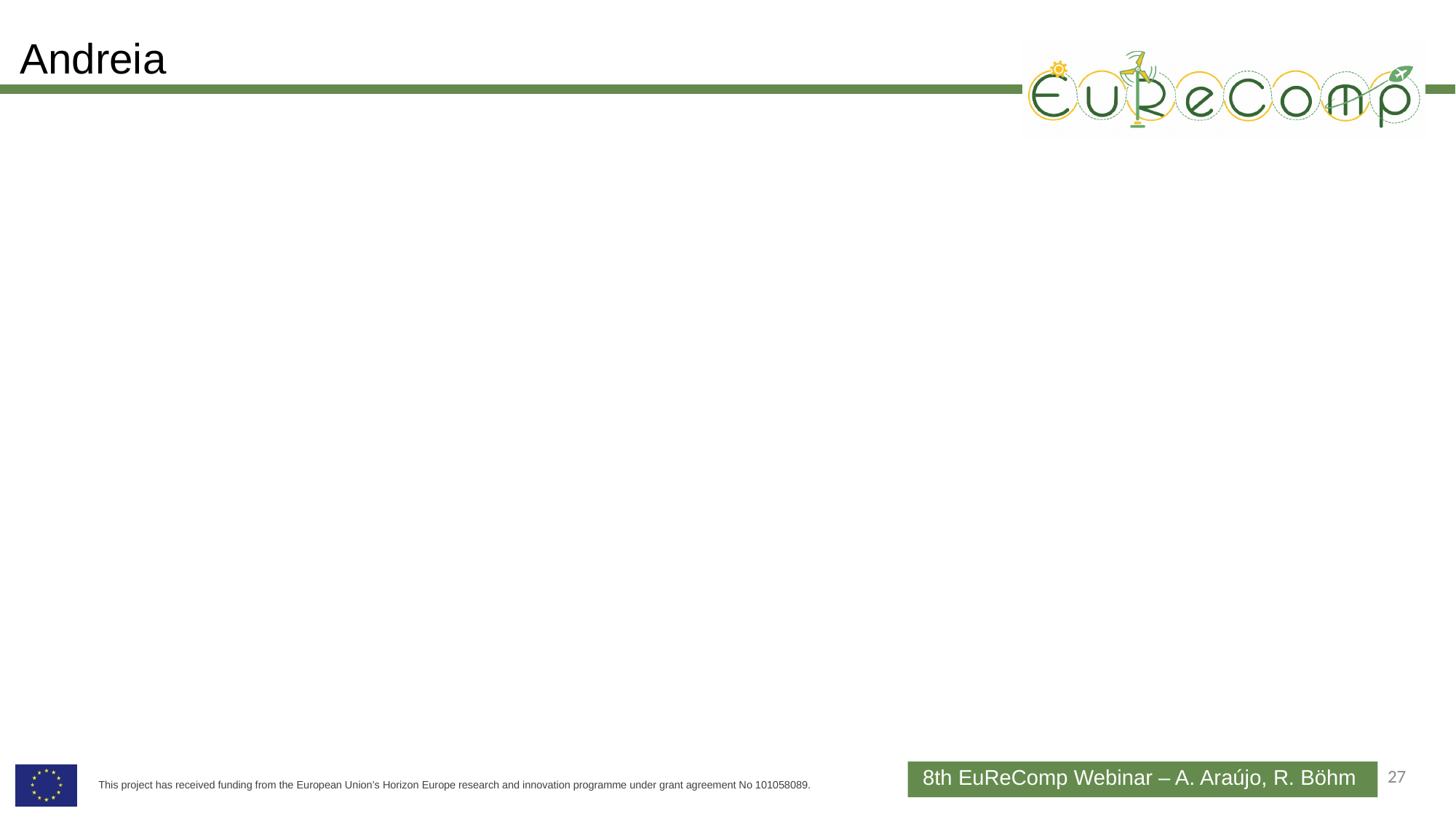

# Andreia
27
8th EuReComp Webinar – A. Araújo, R. Böhm